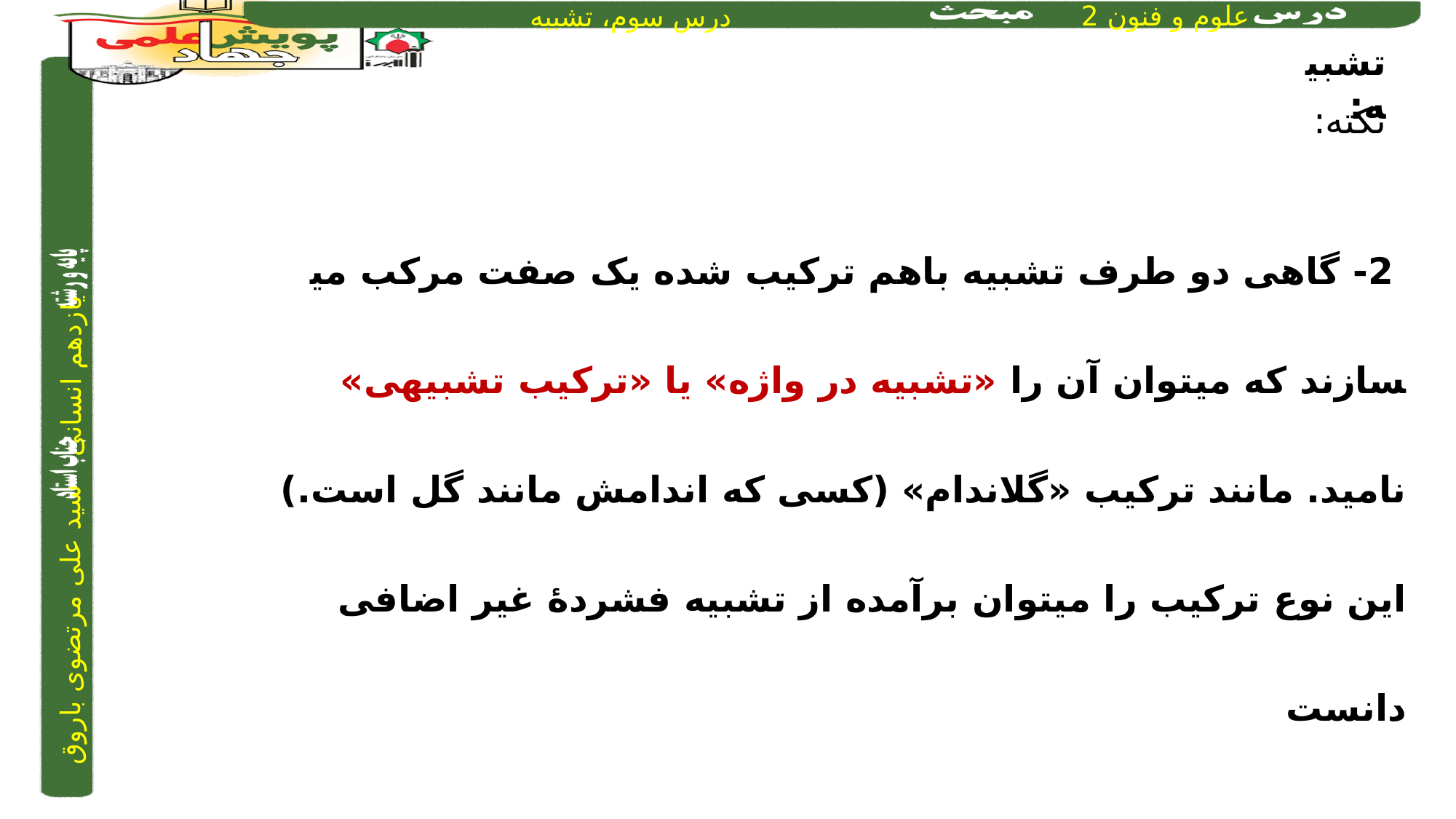

تشبیه:
نکته:
 2- گاهی دو طرف تشبیه باهم ترکیب شده یک صفت مرکب می­سازند که می­توان آن را «تشبیه در واژه» یا «ترکیب تشبیهی» نامید. مانند ترکیب­ «گل­اندام» (کسی که اندامش مانند گل است.) این نوع ترکیب را می­توان برآمده از تشبیه فشردۀ غیر اضافی دانست